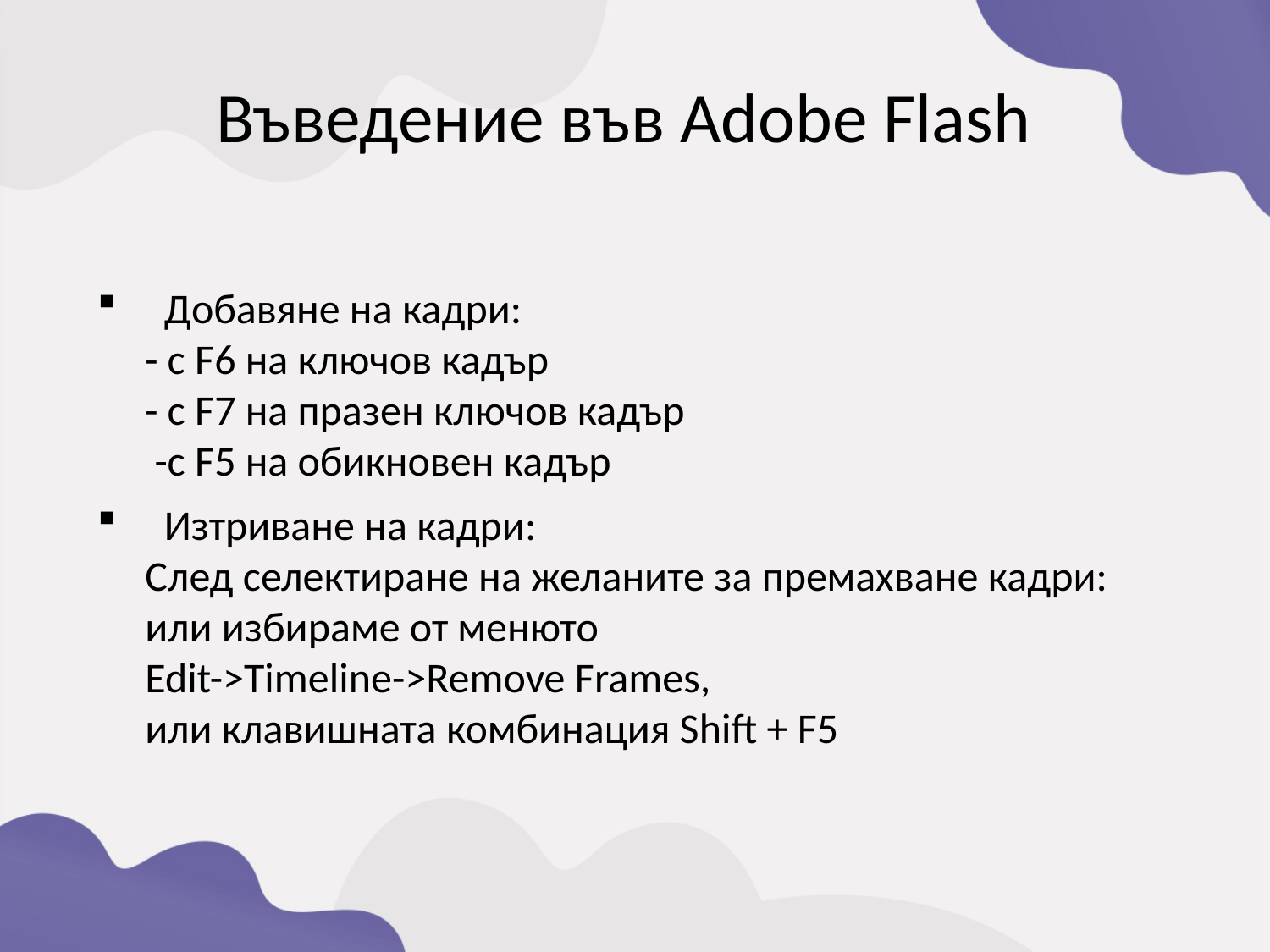

Въведение във Adobe Flash

  Дoбавяне на кадри:
- с F6 на ключов кадър
- с F7 на празен ключов кадър
 -с F5 на обикновен кадър
  Изтриване на кадри:
След селектиране на желаните за премахване кадри: или избираме от менюто
Edit->Timeline->Remove Frames,
или клавишната комбинация Shift + F5